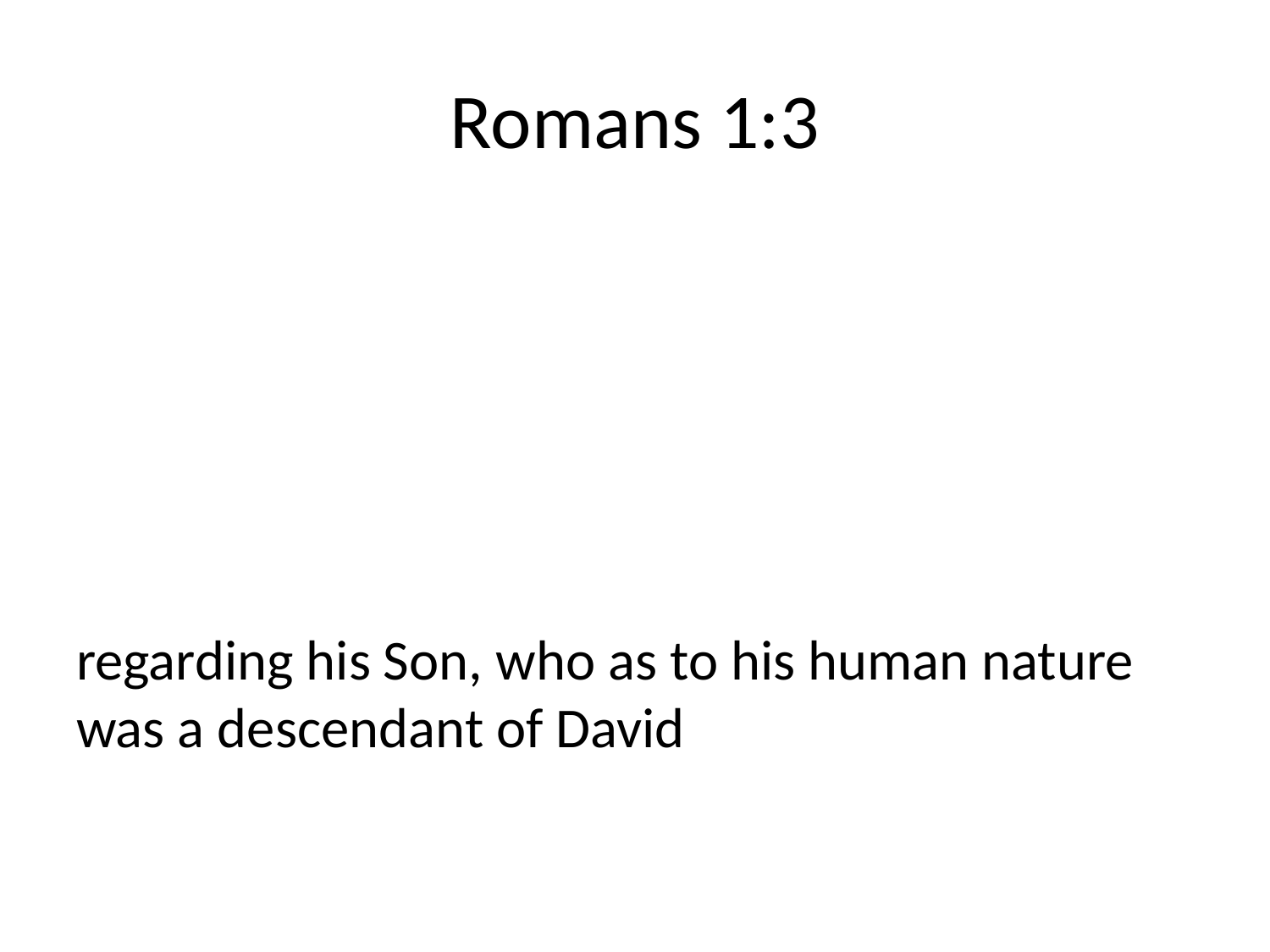

# Romans 1:3

regarding his Son, who as to his human nature was a descendant of David